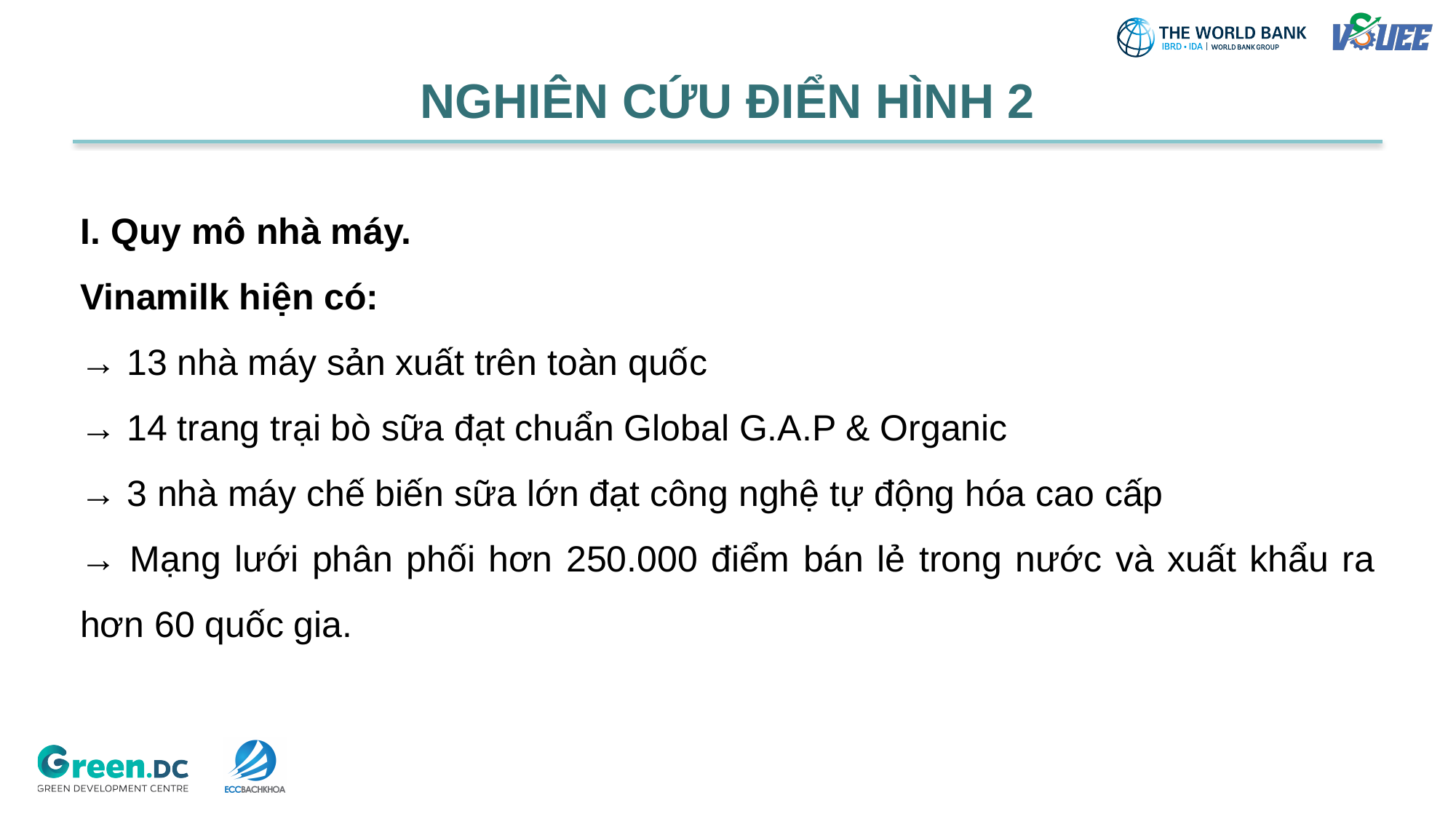

NGHIÊN CỨU ĐIỂN HÌNH 2

I. Quy mô nhà máy.
Vinamilk hiện có:
→ 13 nhà máy sản xuất trên toàn quốc
→ 14 trang trại bò sữa đạt chuẩn Global G.A.P & Organic
→ 3 nhà máy chế biến sữa lớn đạt công nghệ tự động hóa cao cấp
→ Mạng lưới phân phối hơn 250.000 điểm bán lẻ trong nước và xuất khẩu ra hơn 60 quốc gia.